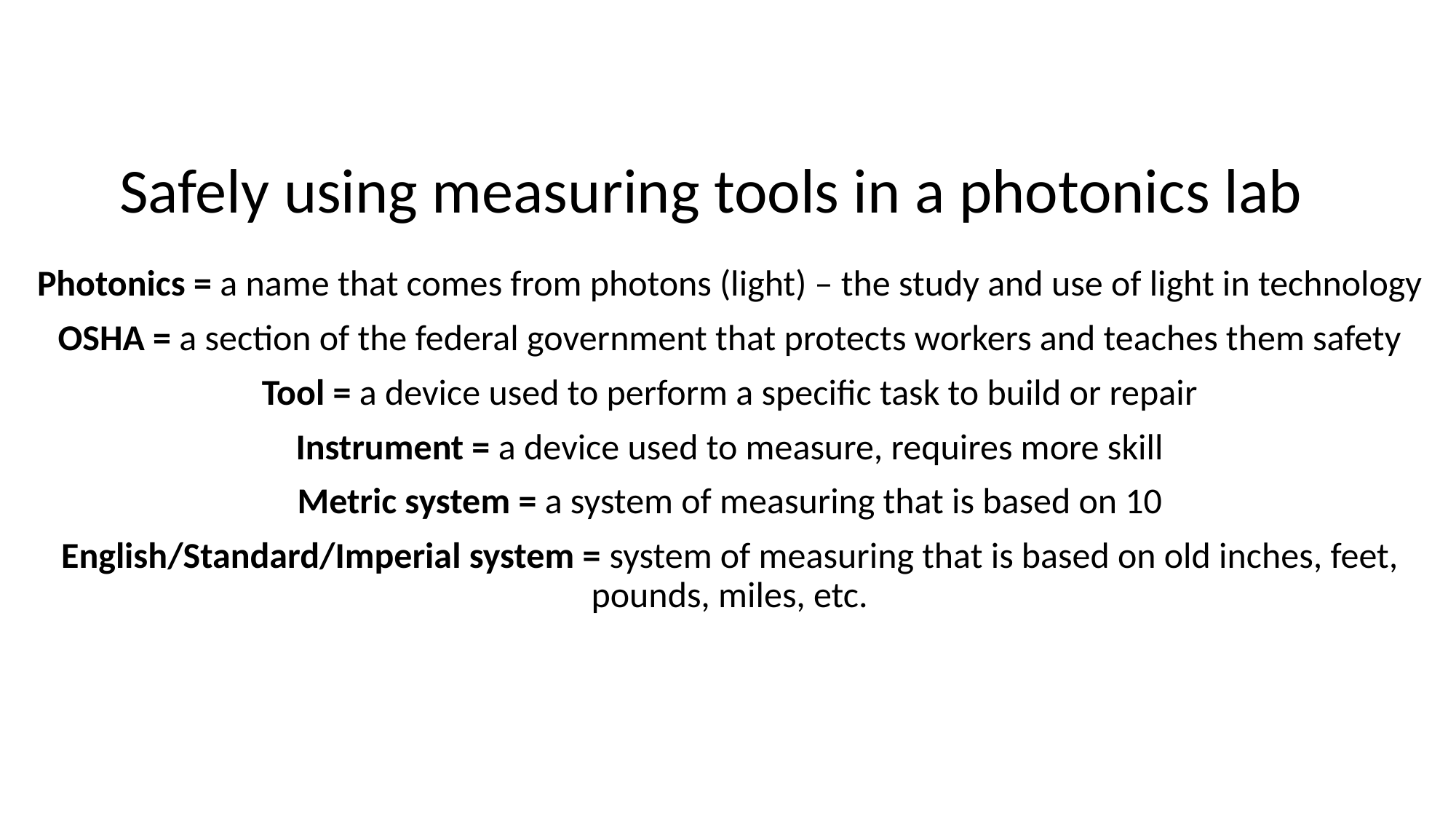

# Safely using measuring tools in a photonics lab
Photonics = a name that comes from photons (light) – the study and use of light in technology
OSHA = a section of the federal government that protects workers and teaches them safety
Tool = a device used to perform a specific task to build or repair
Instrument = a device used to measure, requires more skill
Metric system = a system of measuring that is based on 10
English/Standard/Imperial system = system of measuring that is based on old inches, feet, pounds, miles, etc.